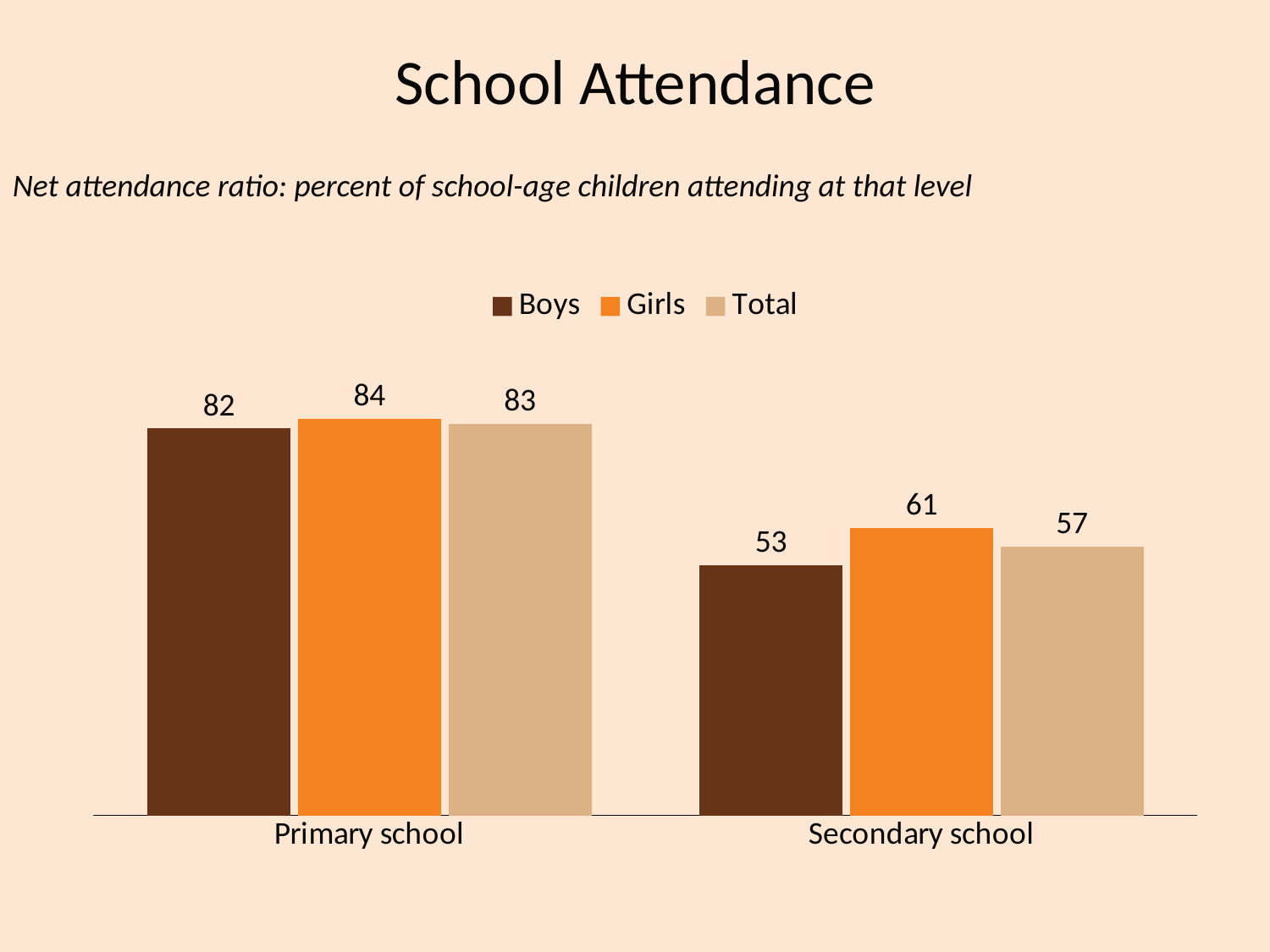

# School Attendance
Net attendance ratio: percent of school-age children attending at that level

### Chart

| Category | Boys | Girls | Total |
|---|---|---|---|
| Primary school | 82.0 | 84.0 | 83.0 |
| Secondary school | 53.0 | 61.0 | 57.0 |